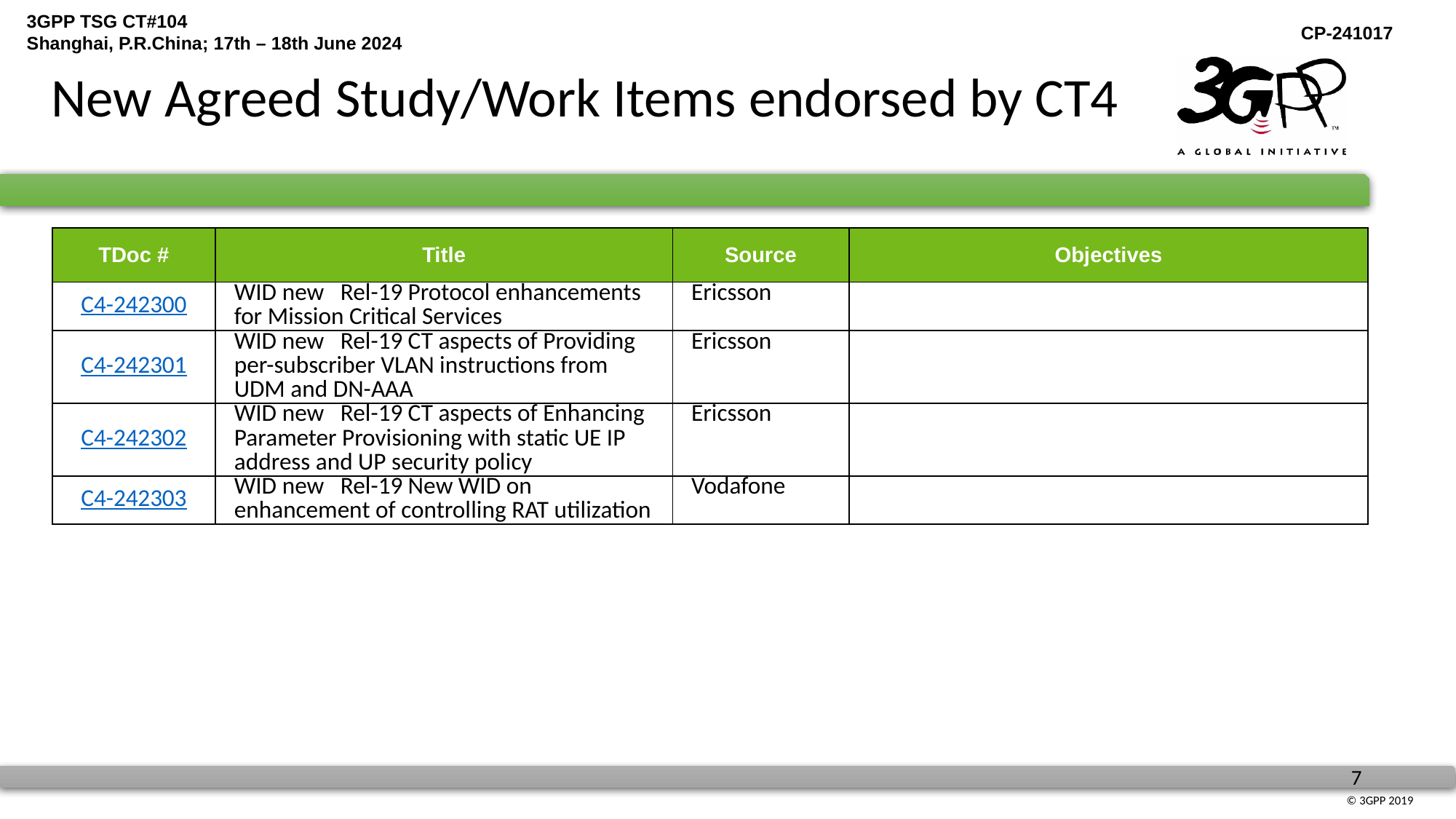

# New Agreed Study/Work Items endorsed by CT4
| TDoc # | Title | Source | Objectives |
| --- | --- | --- | --- |
| C4-242300 | WID new Rel-19 Protocol enhancements for Mission Critical Services | Ericsson |  |
| C4-242301 | WID new Rel-19 CT aspects of Providing per-subscriber VLAN instructions from UDM and DN-AAA | Ericsson |  |
| C4-242302 | WID new Rel-19 CT aspects of Enhancing Parameter Provisioning with static UE IP address and UP security policy | Ericsson |  |
| C4-242303 | WID new Rel-19 New WID on enhancement of controlling RAT utilization | Vodafone |  |